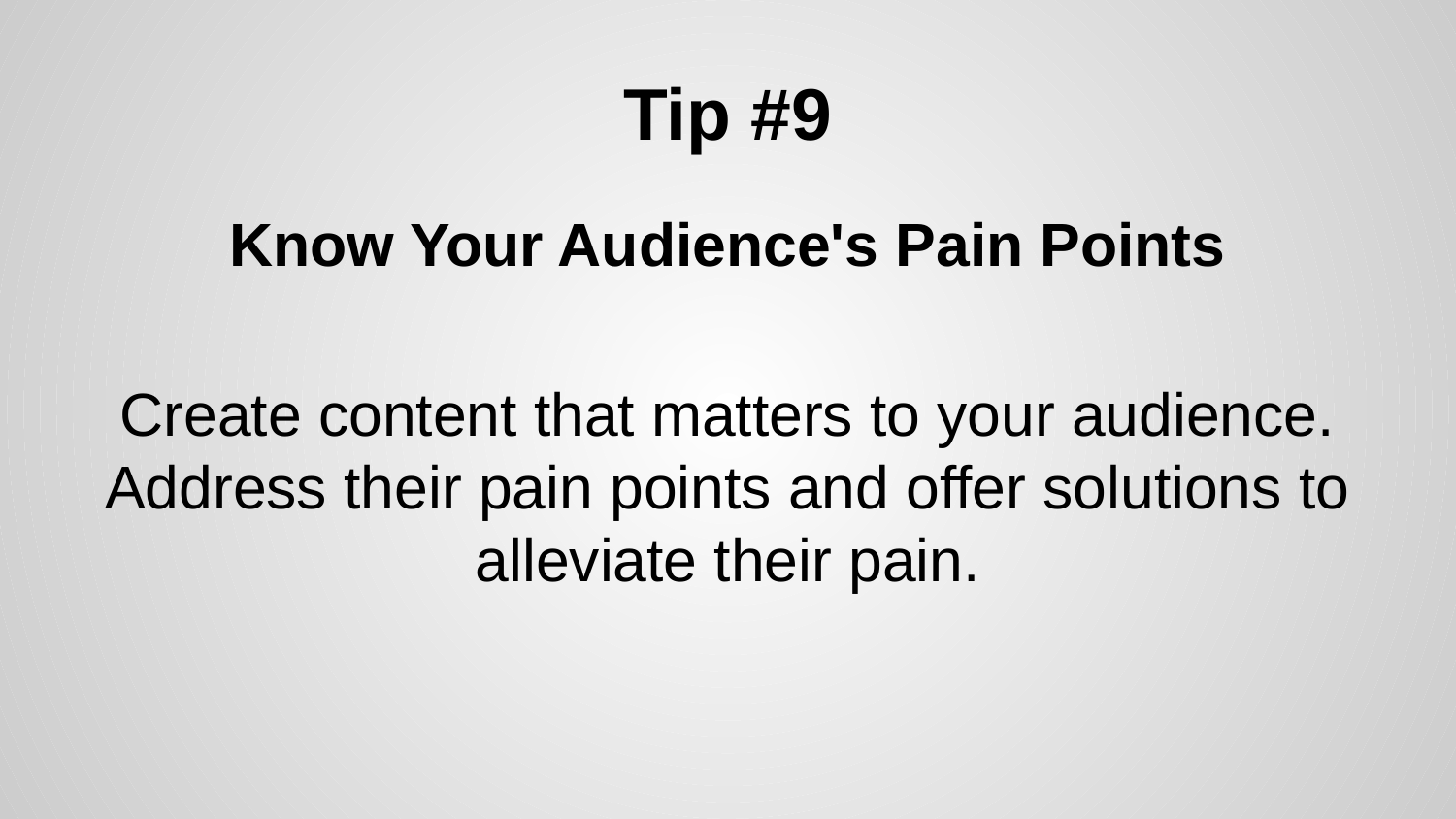

# Tip #9
Know Your Audience's Pain Points

Create content that matters to your audience. Address their pain points and offer solutions to alleviate their pain.

.